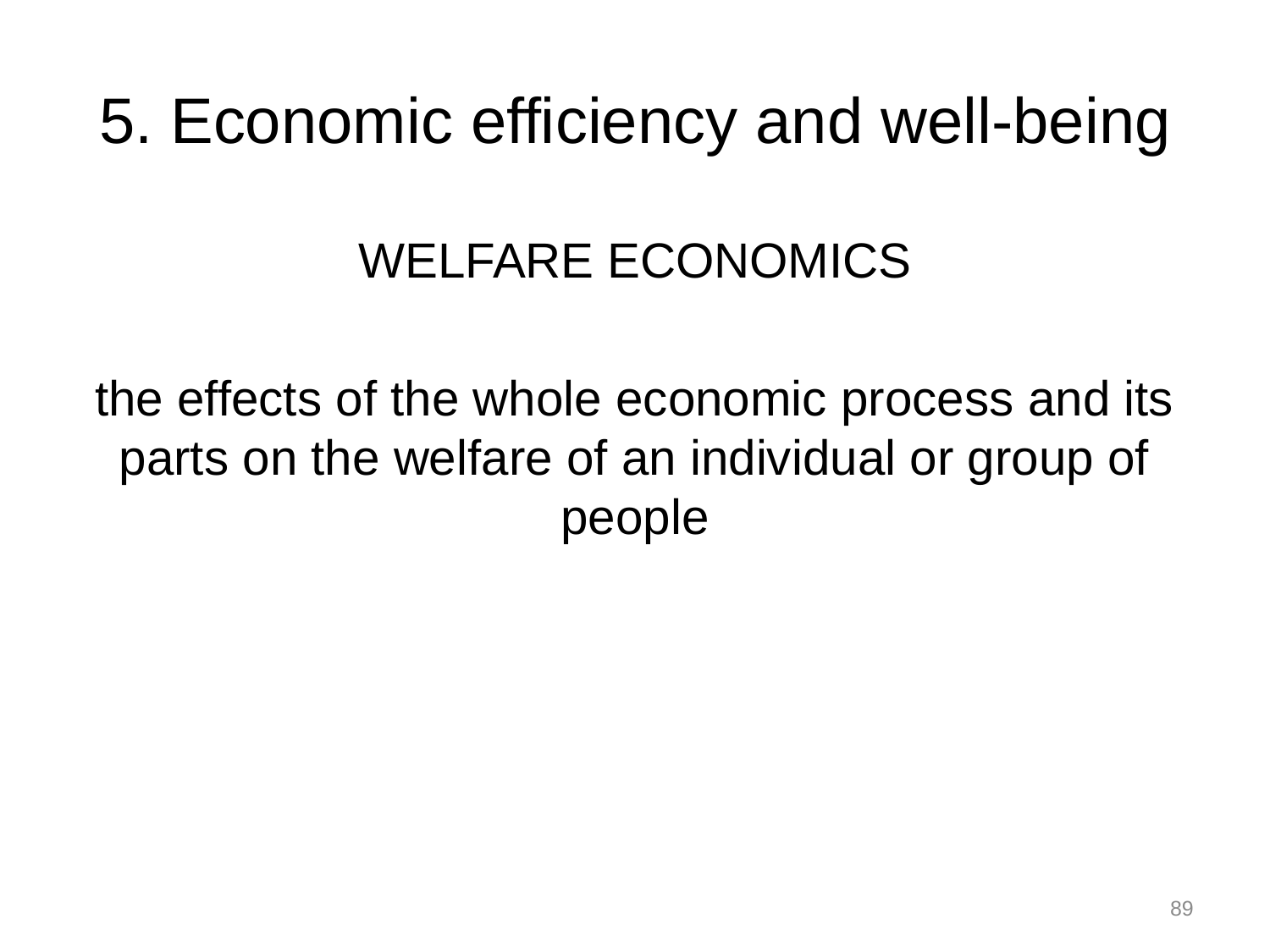

# 5. Economic efficiency and well-being
WELFARE ECONOMICS

the effects of the whole economic process and its parts on the welfare of an individual or group of people
89